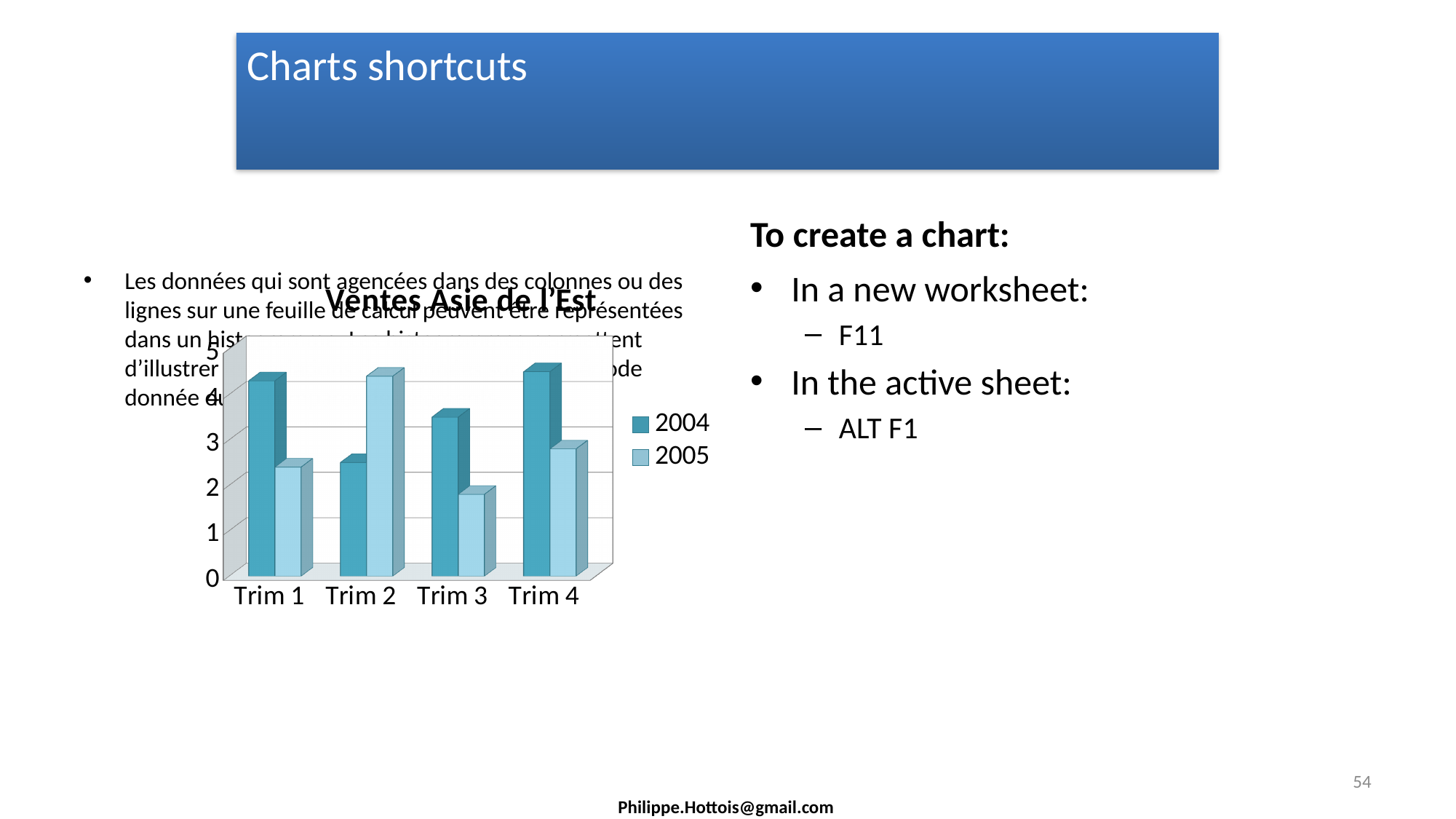

# Charts shortcuts

To create a chart:
Les données qui sont agencées dans des colonnes ou des lignes sur une feuille de calcul peuvent être représentées dans un histogramme. Les histogrammes permettent d’illustrer les variations des données sur une période donnée ou de comparer des éléments.
In a new worksheet:
F11
In the active sheet:
ALT F1

[unsupported chart]

54